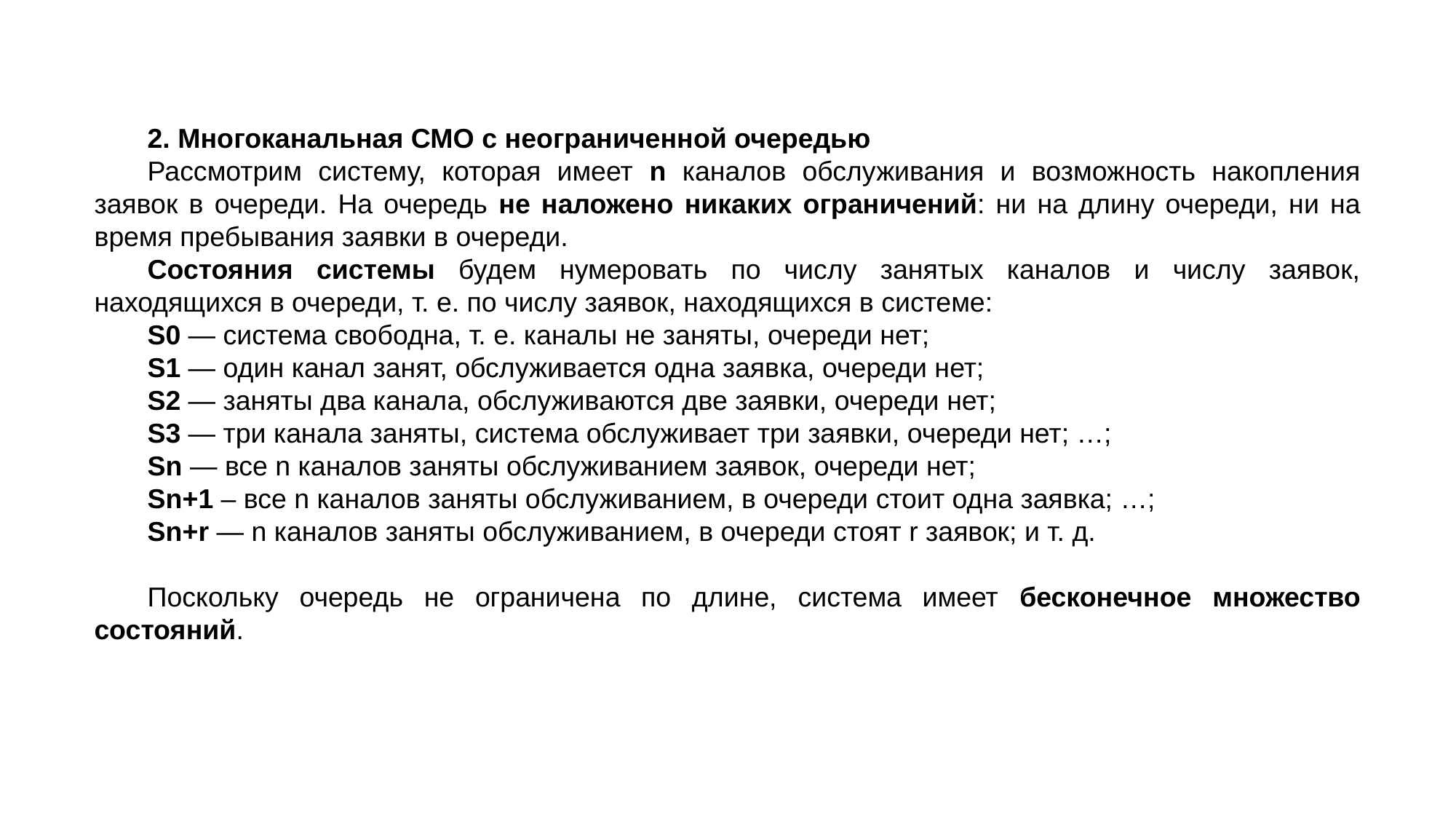

2. Многоканальная СМО с неограниченной очередью
Рассмотрим систему, которая имеет n каналов обслуживания и возможность накопления заявок в очереди. На очередь не наложено никаких ограничений: ни на длину очереди, ни на время пребывания заявки в очереди.
Состояния системы будем нумеровать по числу занятых каналов и числу заявок, находящихся в очереди, т. е. по числу заявок, находящихся в системе:
S0 — система свободна, т. е. каналы не заняты, очереди нет;
S1 — один канал занят, обслуживается одна заявка, очереди нет;
S2 — заняты два канала, обслуживаются две заявки, очереди нет;
S3 — три канала заняты, система обслуживает три заявки, очереди нет; …;
Sn — все n каналов заняты обслуживанием заявок, очереди нет;
Sn+1 – все n каналов заняты обслуживанием, в очереди стоит одна заявка; …;
Sn+r — n каналов заняты обслуживанием, в очереди стоят r заявок; и т. д.

Поскольку очередь не ограничена по длине, система имеет бесконечное множество состояний.